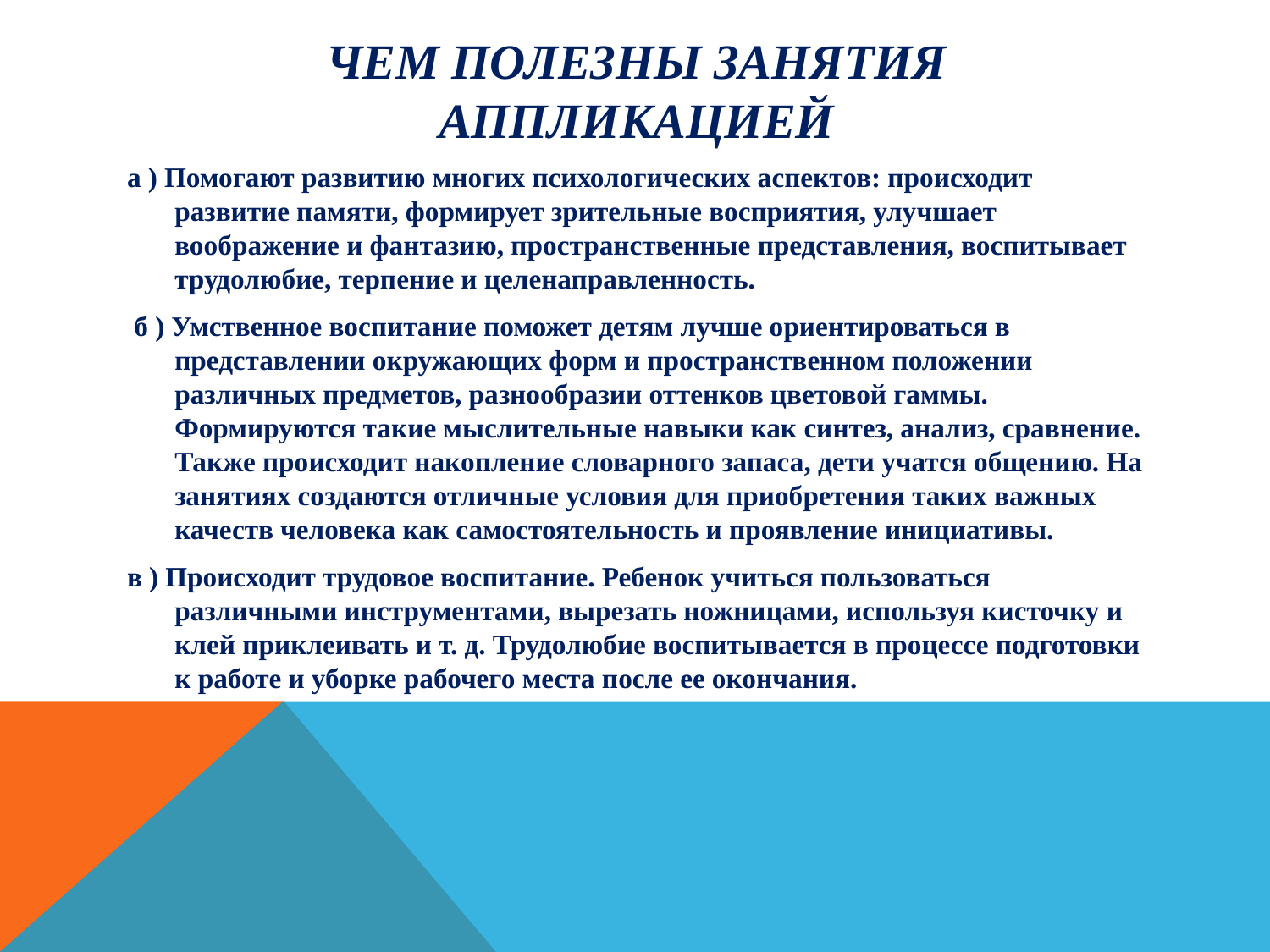

# ЧЕМ ПОЛЕЗНы занятия АППЛИКАЦИей
а ) Помогают развитию многих психологических аспектов: происходит развитие памяти, формирует зрительные восприятия, улучшает воображение и фантазию, пространственные представления, воспитывает трудолюбие, терпение и целенаправленность.
 б ) Умственное воспитание поможет детям лучше ориентироваться в представлении окружающих форм и пространственном положении различных предметов, разнообразии оттенков цветовой гаммы. Формируются такие мыслительные навыки как синтез, анализ, сравнение. Также происходит накопление словарного запаса, дети учатся общению. На занятиях создаются отличные условия для приобретения таких важных качеств человека как самостоятельность и проявление инициативы.
в ) Происходит трудовое воспитание. Ребенок учиться пользоваться различными инструментами, вырезать ножницами, используя кисточку и клей приклеивать и т. д. Трудолюбие воспитывается в процессе подготовки к работе и уборке рабочего места после ее окончания.